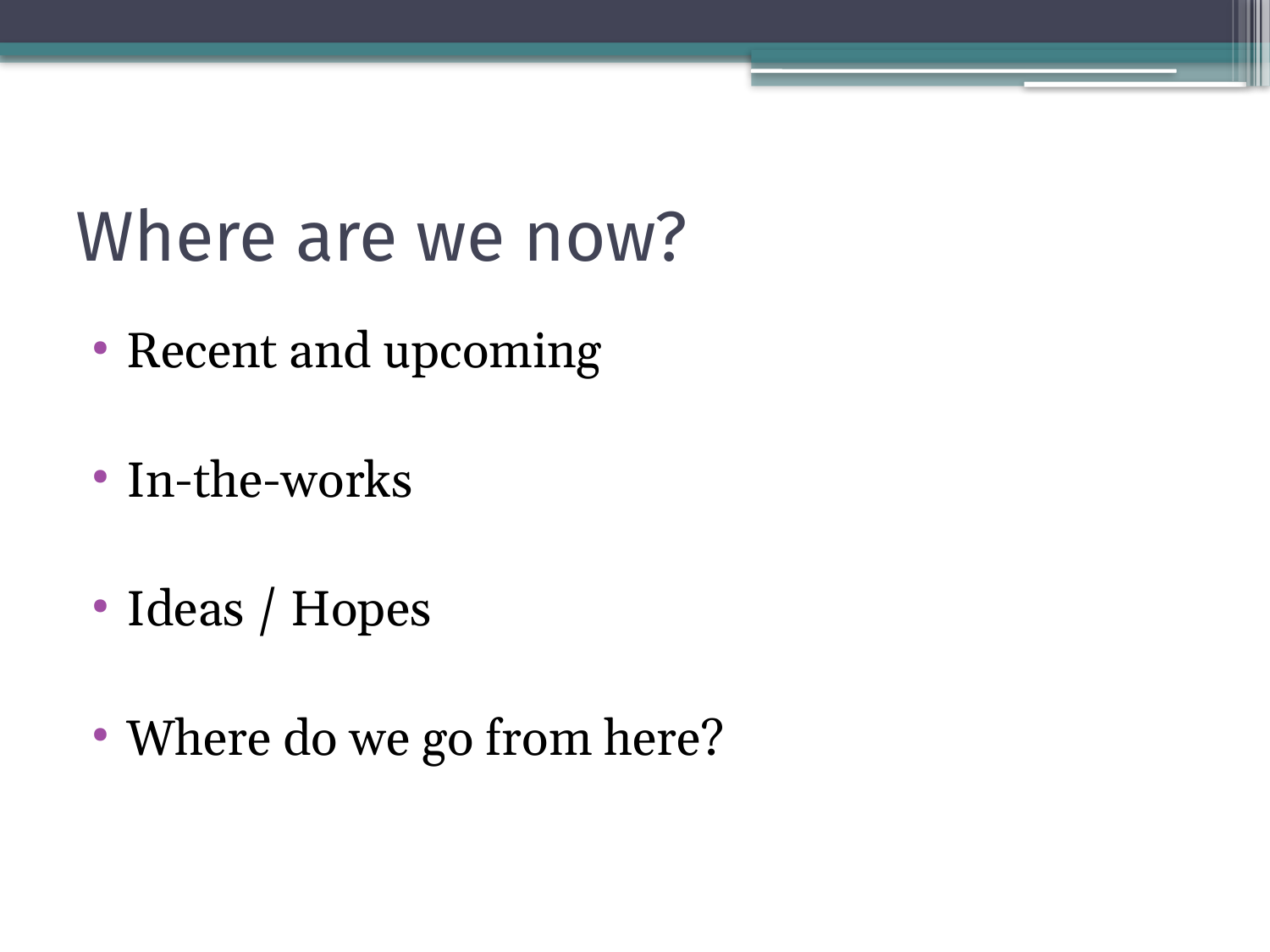

# Where are we now?
Recent and upcoming

In-the-works

Ideas / Hopes

Where do we go from here?